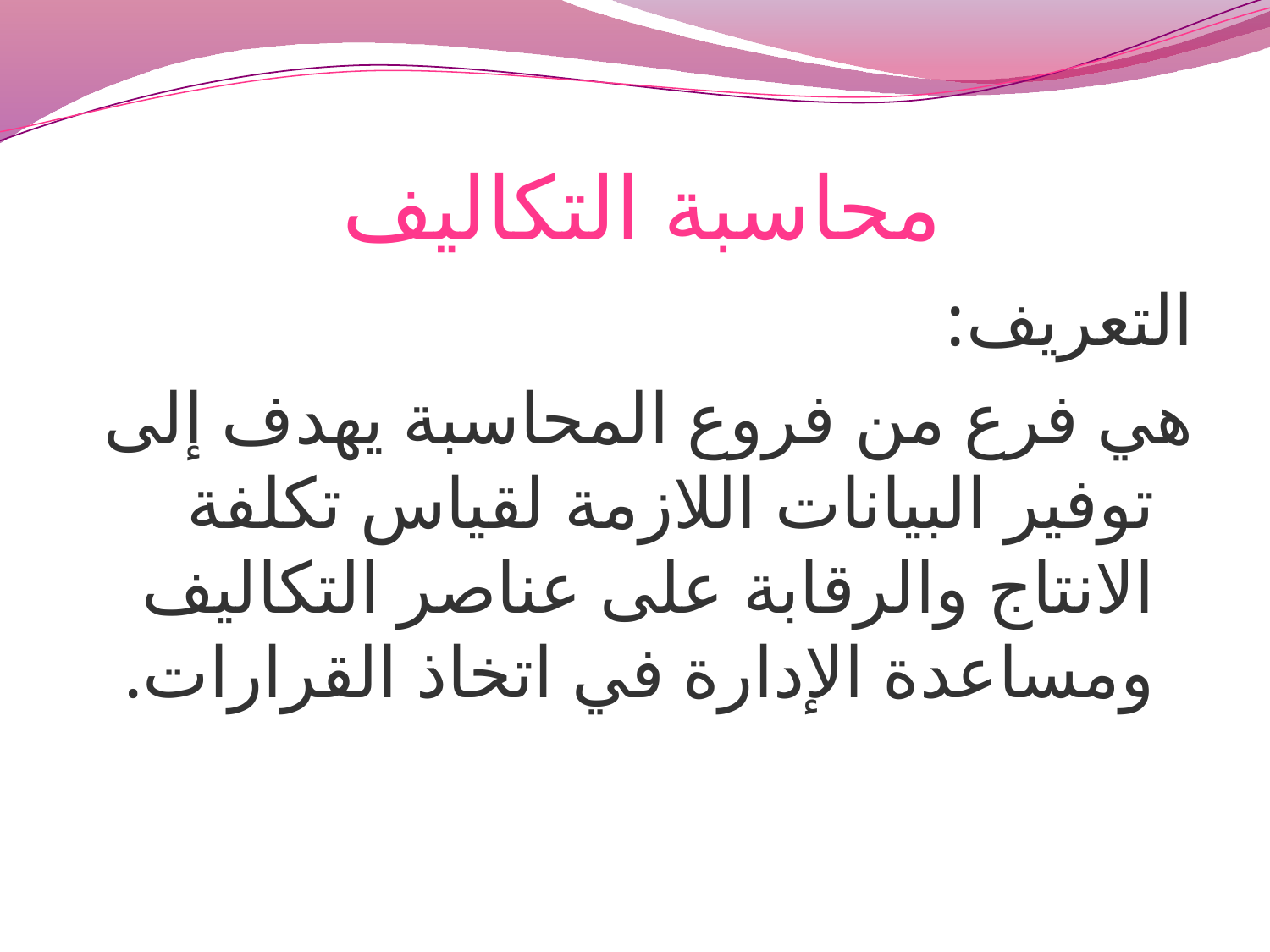

# محاسبة التكاليف
التعريف:
هي فرع من فروع المحاسبة يهدف إلى توفير البيانات اللازمة لقياس تكلفة الانتاج والرقابة على عناصر التكاليف ومساعدة الإدارة في اتخاذ القرارات.